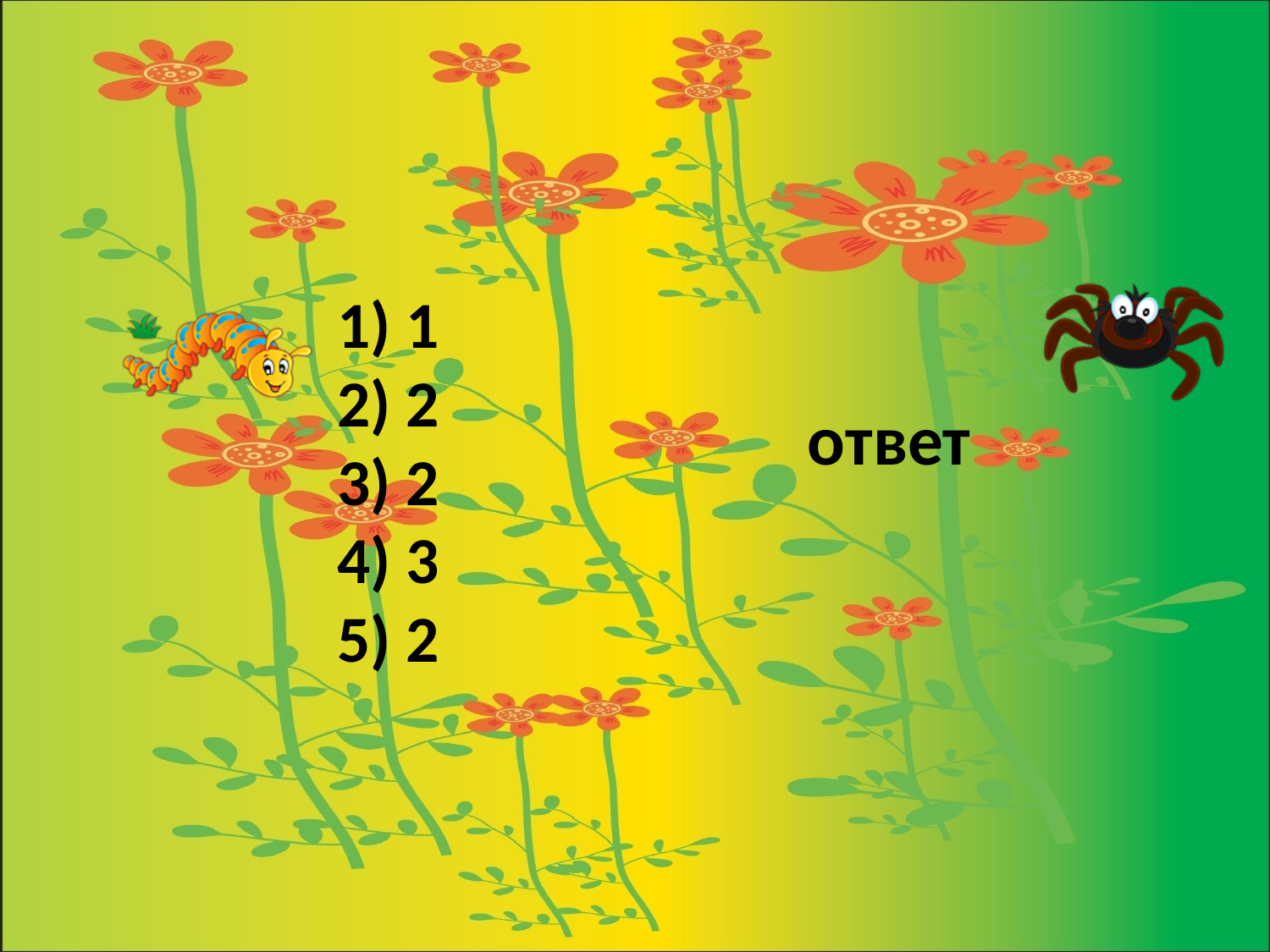

# 1) 1 2) 2 3) 2 4) 3 5) 2
ответ